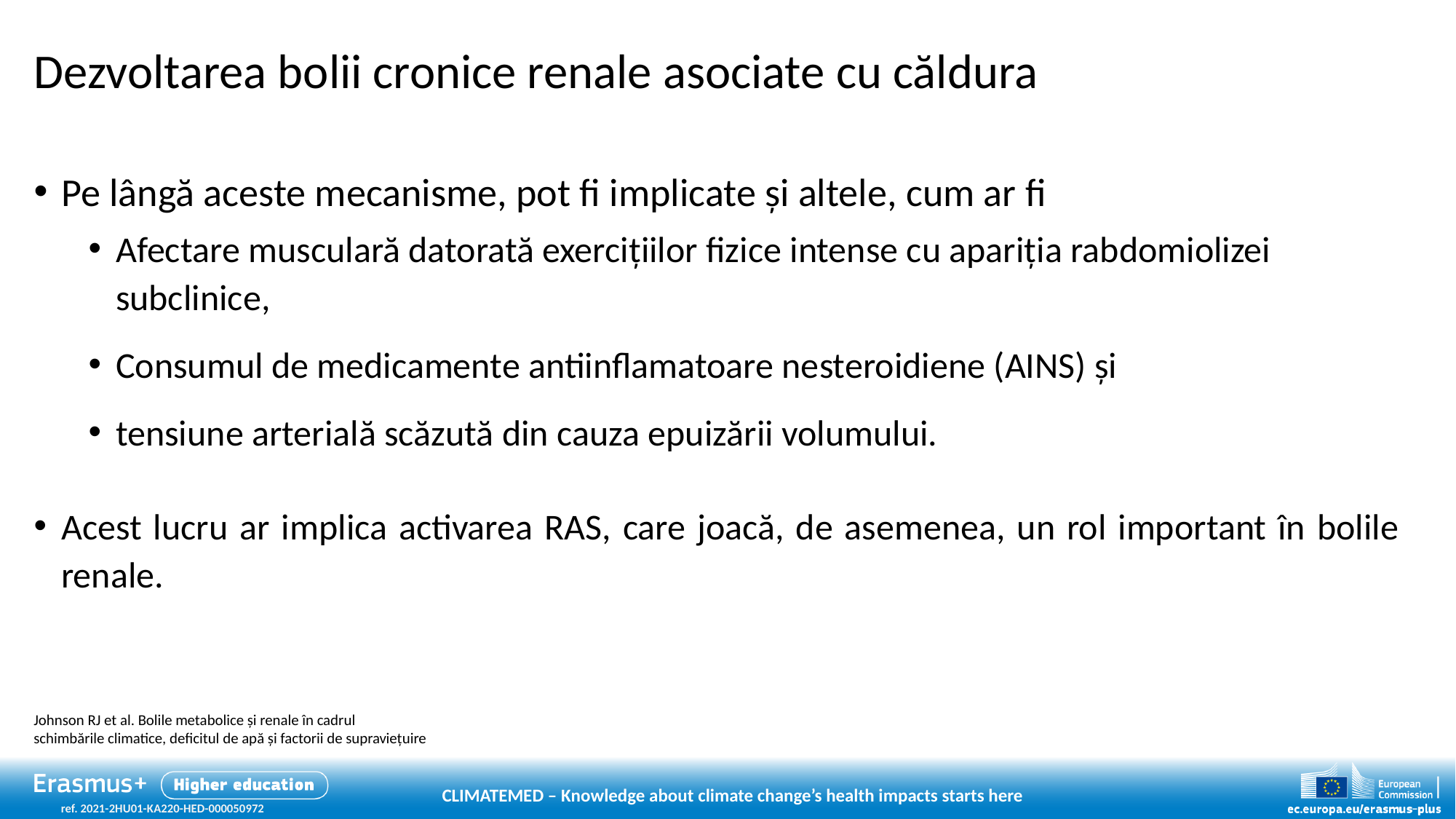

# Dezvoltarea bolii cronice renale asociate cu căldura
Pe lângă aceste mecanisme, pot fi implicate și altele, cum ar fi
Afectare musculară datorată exercițiilor fizice intense cu apariția rabdomiolizei subclinice,
Consumul de medicamente antiinflamatoare nesteroidiene (AINS) și
tensiune arterială scăzută din cauza epuizării volumului.
Acest lucru ar implica activarea RAS, care joacă, de asemenea, un rol important în bolile renale.
Johnson RJ et al. Bolile metabolice și renale în cadrul
schimbările climatice, deficitul de apă și factorii de supraviețuire